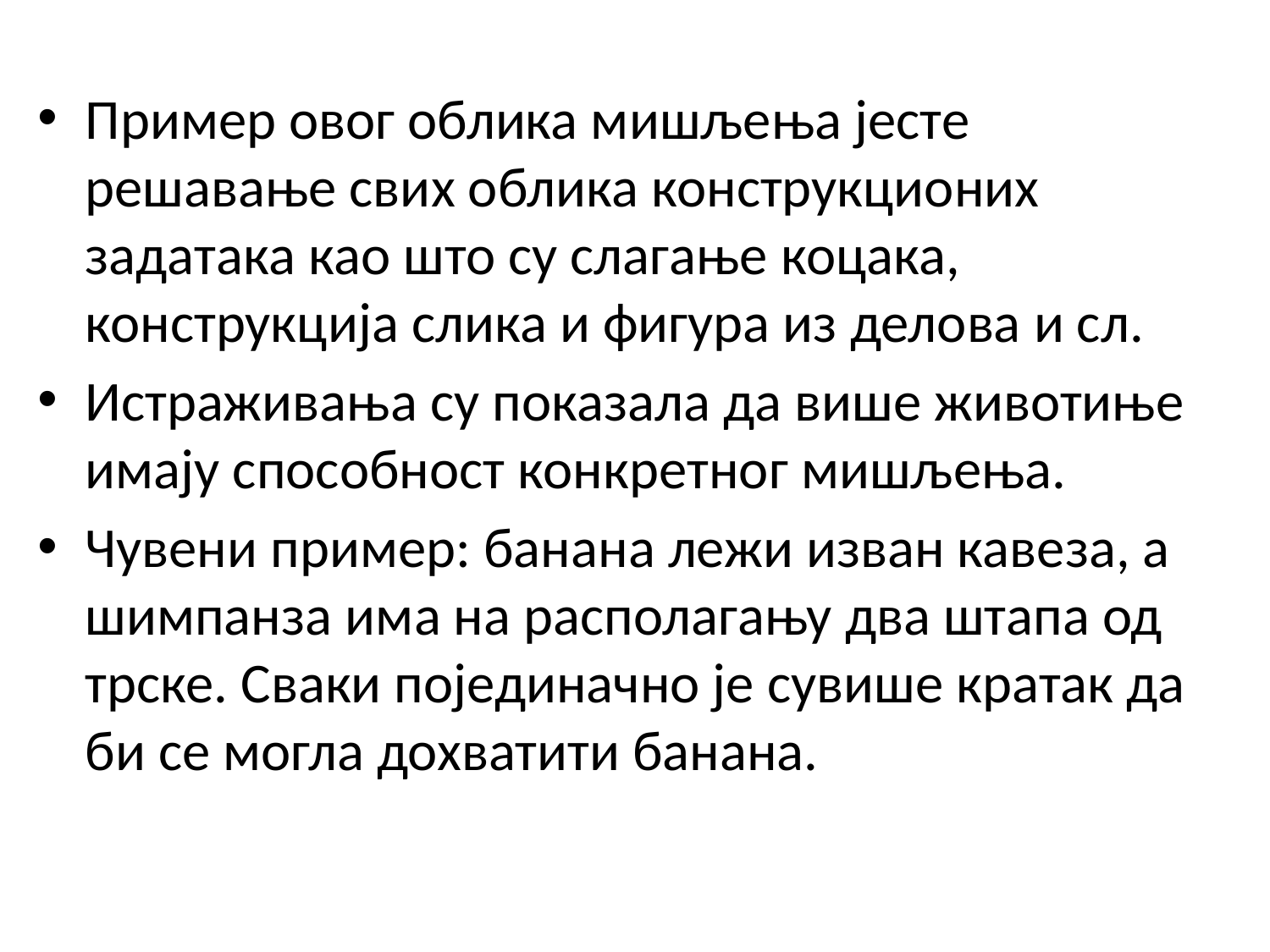

Пример овог облика мишљења јесте решавање свих облика конструкционих задатака као што су слагање коцака, конструкција слика и фигура из делова и сл.
Истраживања су показала да више животиње имају способност конкретног мишљења.
Чувени пример: банана лежи изван кавеза, а шимпанза има на располагању два штапа од трске. Сваки појединачно је сувише кратак да би се могла дохватити банана.